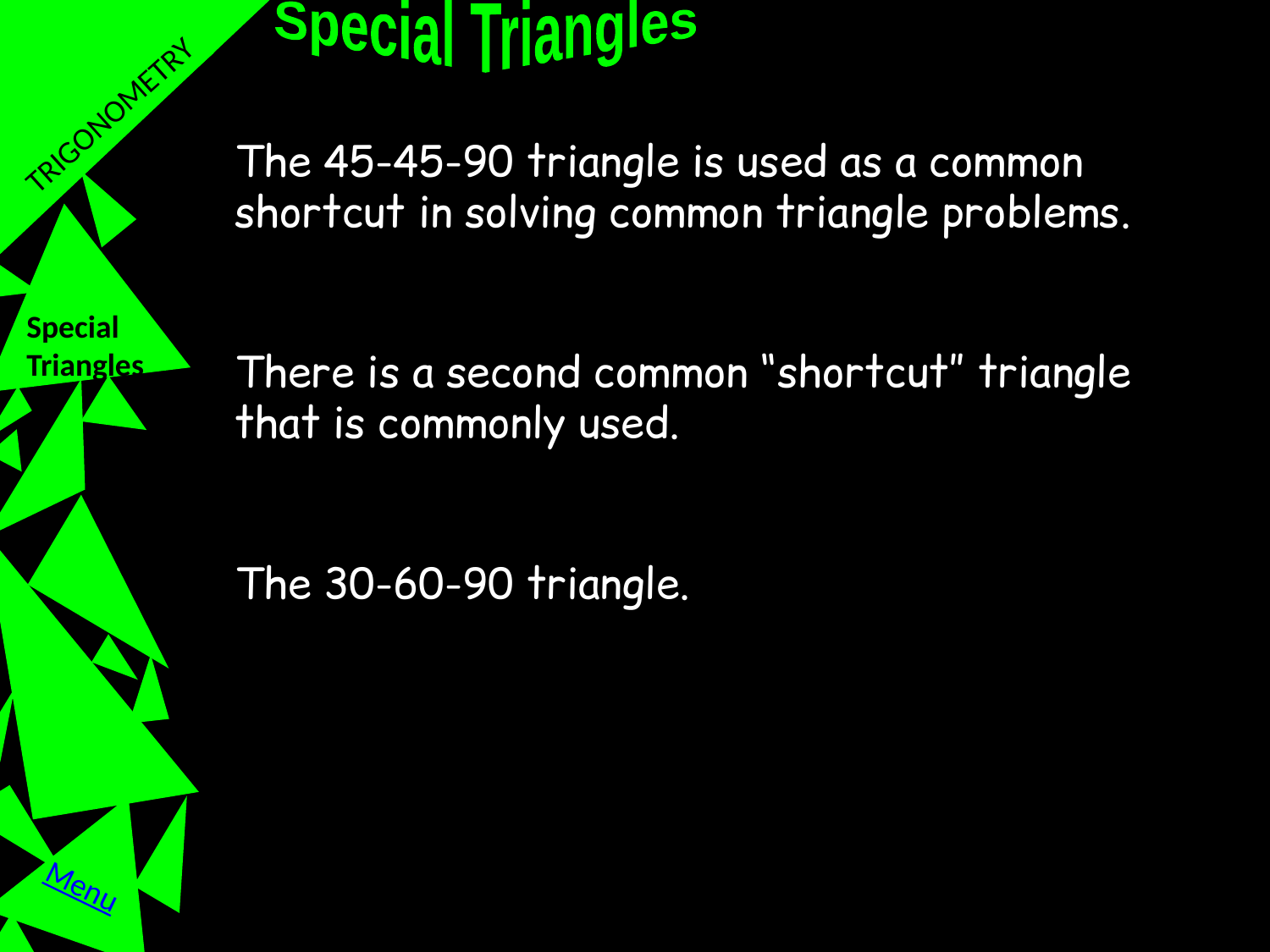

Special Triangles

TRIGONOMETRY
The 45-45-90 triangle is used as a common shortcut in solving common triangle problems.
Special Triangles
There is a second common “shortcut” triangle that is commonly used.
The 30-60-90 triangle.
Menu